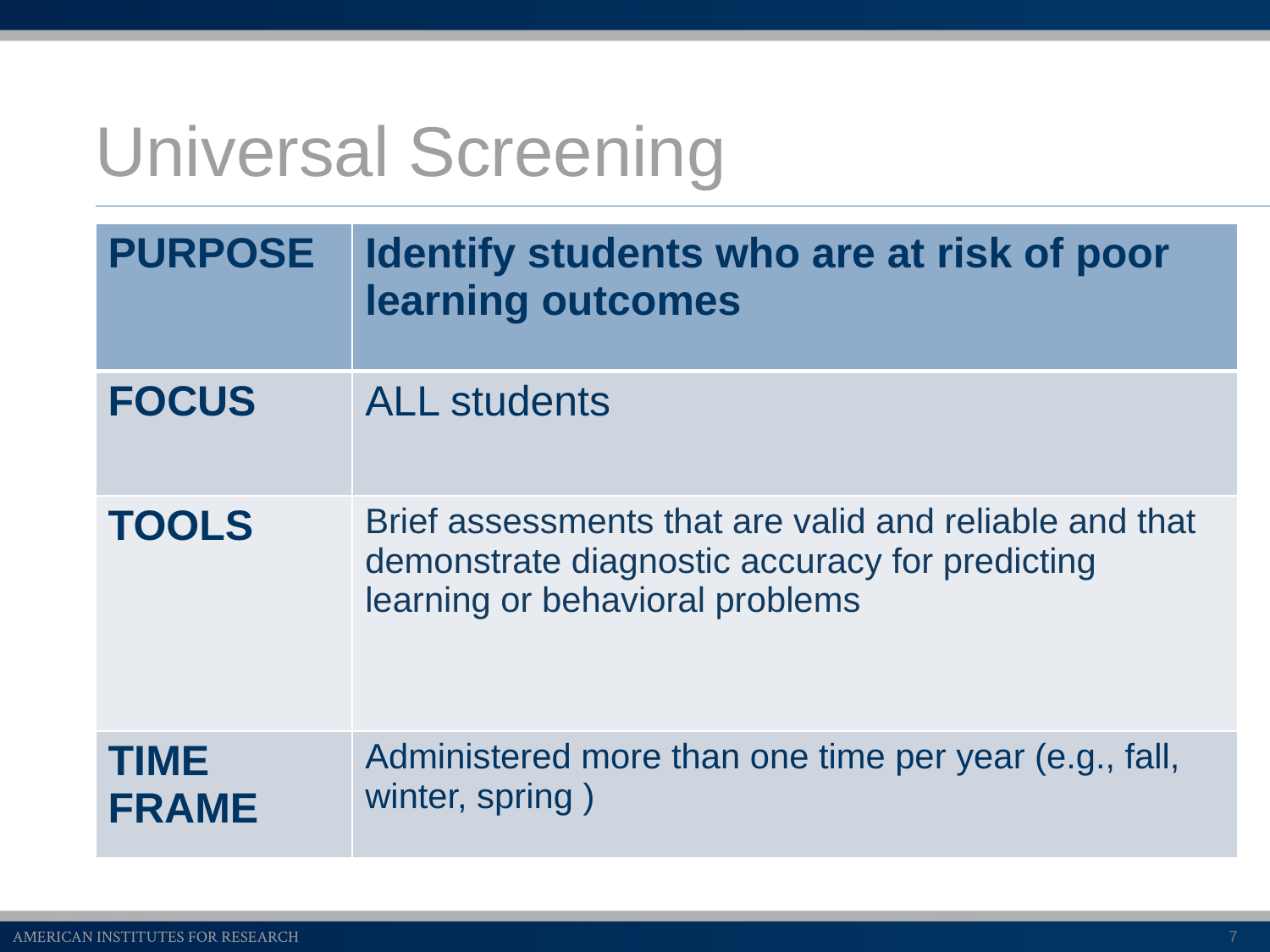

# Universal Screening
| PURPOSE | Identify students who are at risk of poor learning outcomes |
| --- | --- |
| FOCUS | ALL students |
| TOOLS | Brief assessments that are valid and reliable and that demonstrate diagnostic accuracy for predicting learning or behavioral problems |
| TIME FRAME | Administered more than one time per year (e.g., fall, winter, spring ) |
7